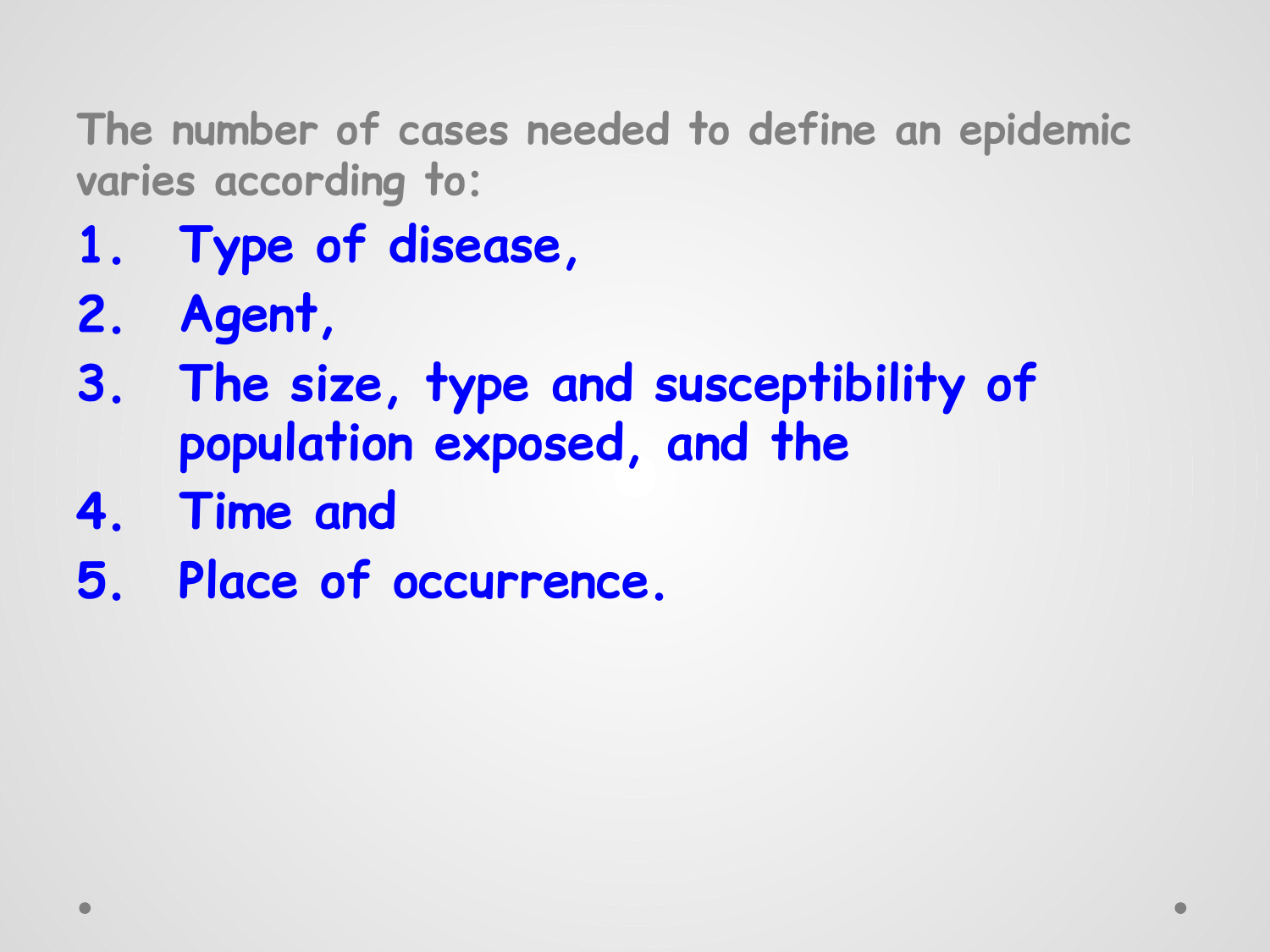

The number of cases needed to define an epidemic varies according to:
Type of disease,
Agent,
The size, type and susceptibility of population exposed, and the
Time and
Place of occurrence.